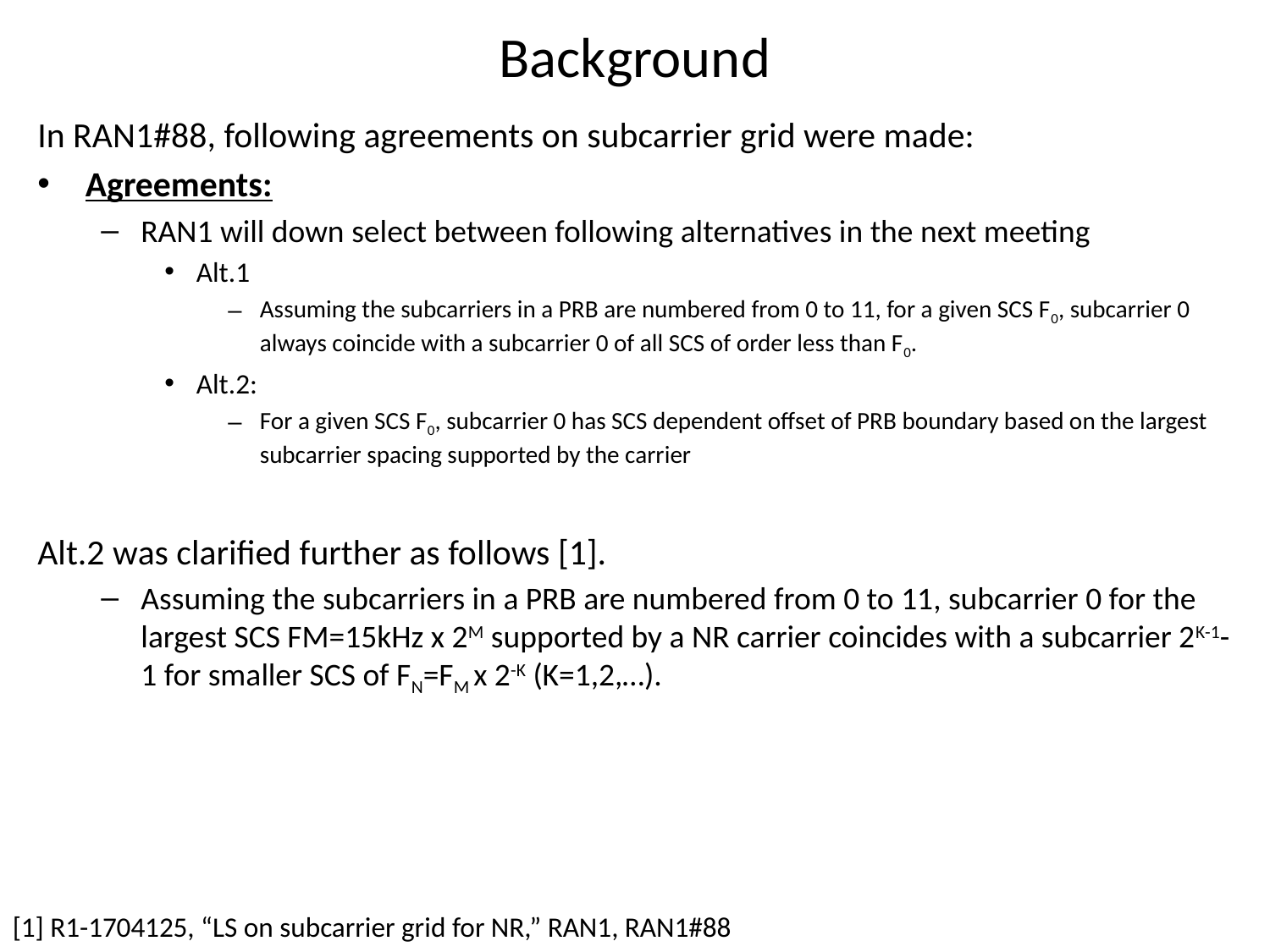

# Background
In RAN1#88, following agreements on subcarrier grid were made:
Agreements:
RAN1 will down select between following alternatives in the next meeting
Alt.1
Assuming the subcarriers in a PRB are numbered from 0 to 11, for a given SCS F0, subcarrier 0 always coincide with a subcarrier 0 of all SCS of order less than F0.
Alt.2:
For a given SCS F0, subcarrier 0 has SCS dependent offset of PRB boundary based on the largest subcarrier spacing supported by the carrier

Alt.2 was clarified further as follows [1].
Assuming the subcarriers in a PRB are numbered from 0 to 11, subcarrier 0 for the largest SCS FM=15kHz x 2M supported by a NR carrier coincides with a subcarrier 2K-1-1 for smaller SCS of FN=FM x 2-K (K=1,2,…).
[1] R1-1704125, “LS on subcarrier grid for NR,” RAN1, RAN1#88